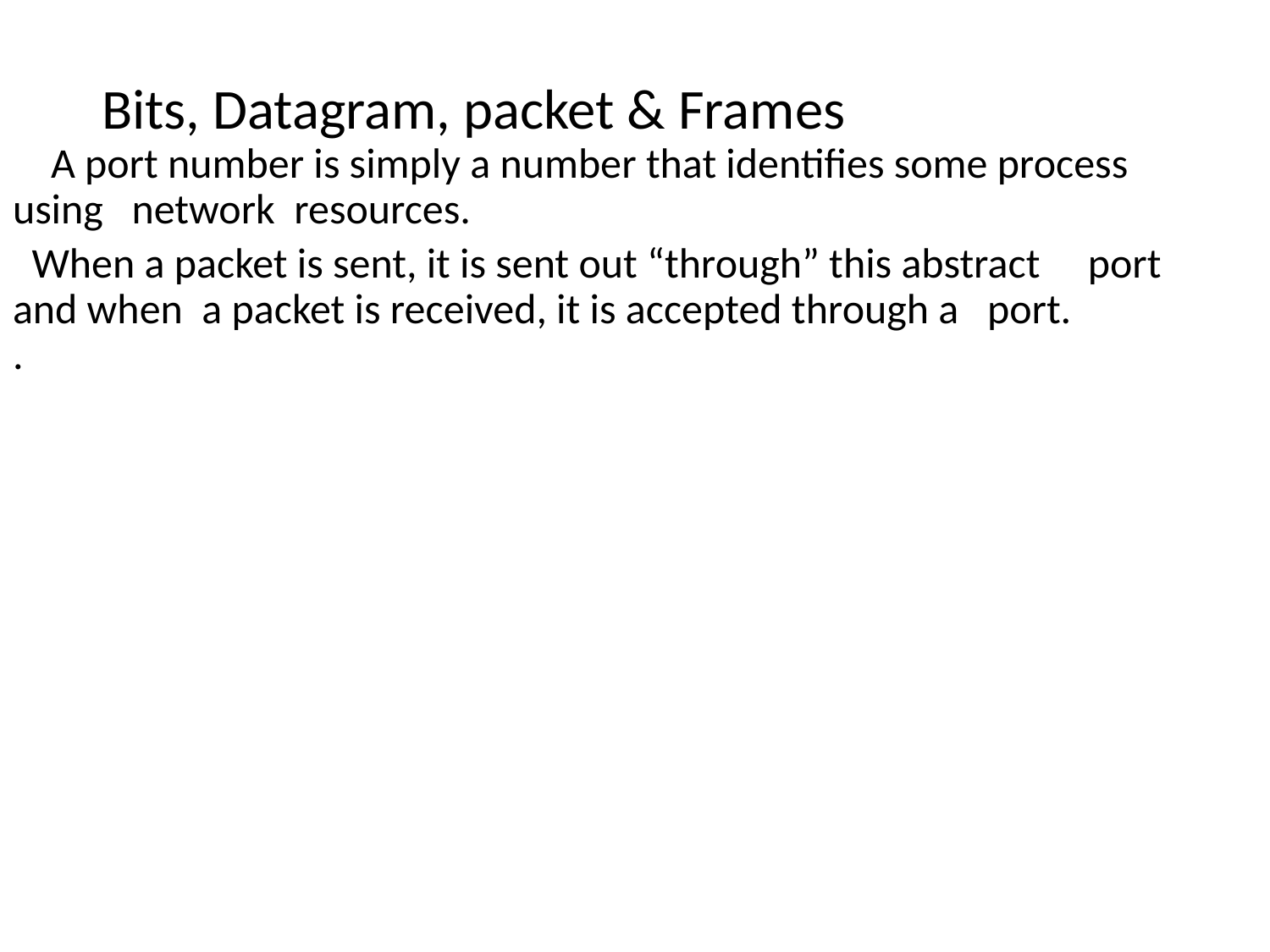

#
       Bits, Datagram, packet & Frames
    A port number is simply a number that identifies some process  using   network  resources.
  When a packet is sent, it is sent out “through” this abstract     port and when  a packet is received, it is accepted through a   port.
.